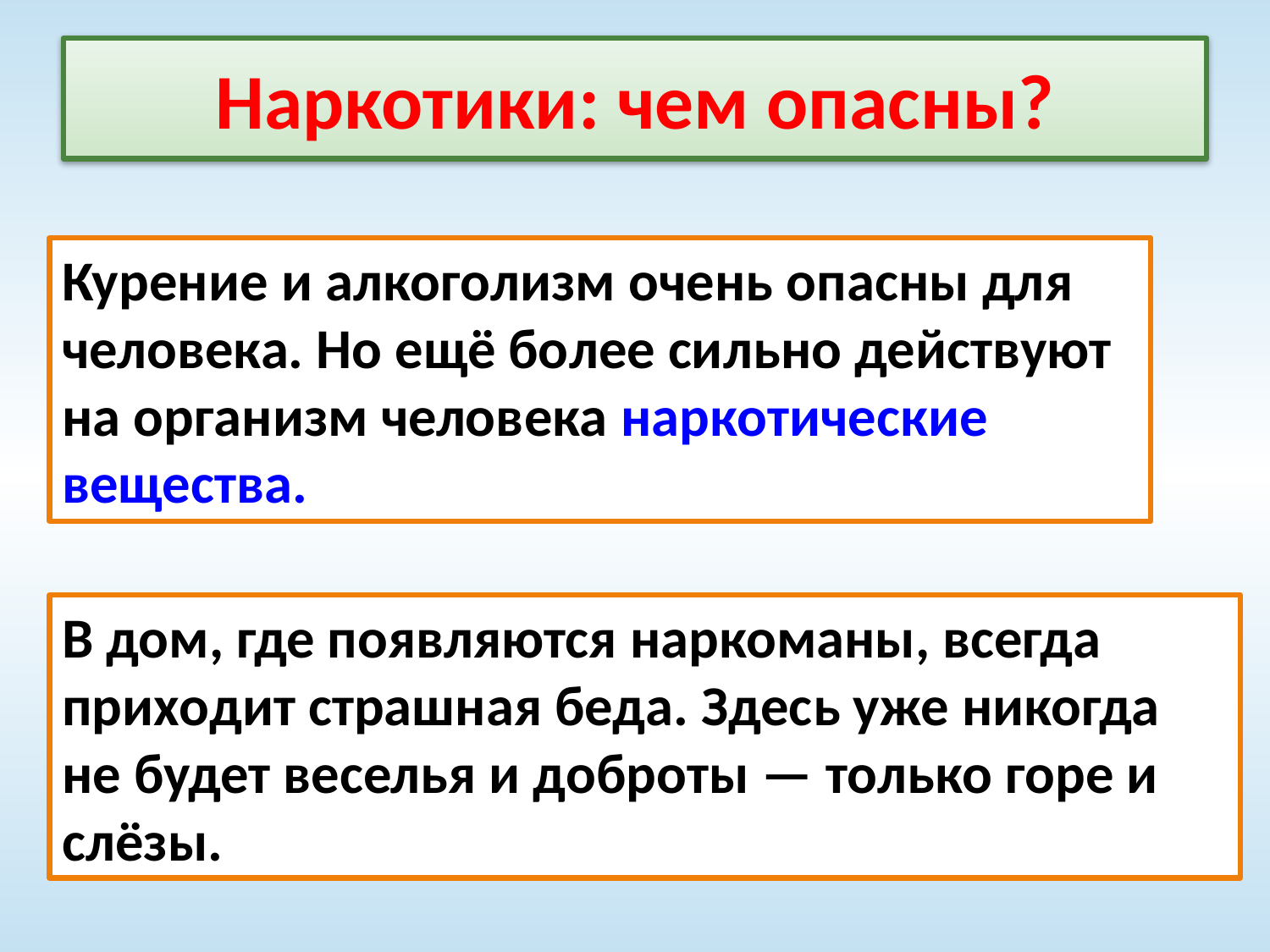

# Наркотики: чем опасны?
Курение и алкоголизм очень опасны для человека. Но ещё более сильно действуют на организм человека наркотические вещества.
В дом, где появляются наркоманы, всегда приходит страшная беда. Здесь уже никогда не будет веселья и доброты — только горе и слёзы.